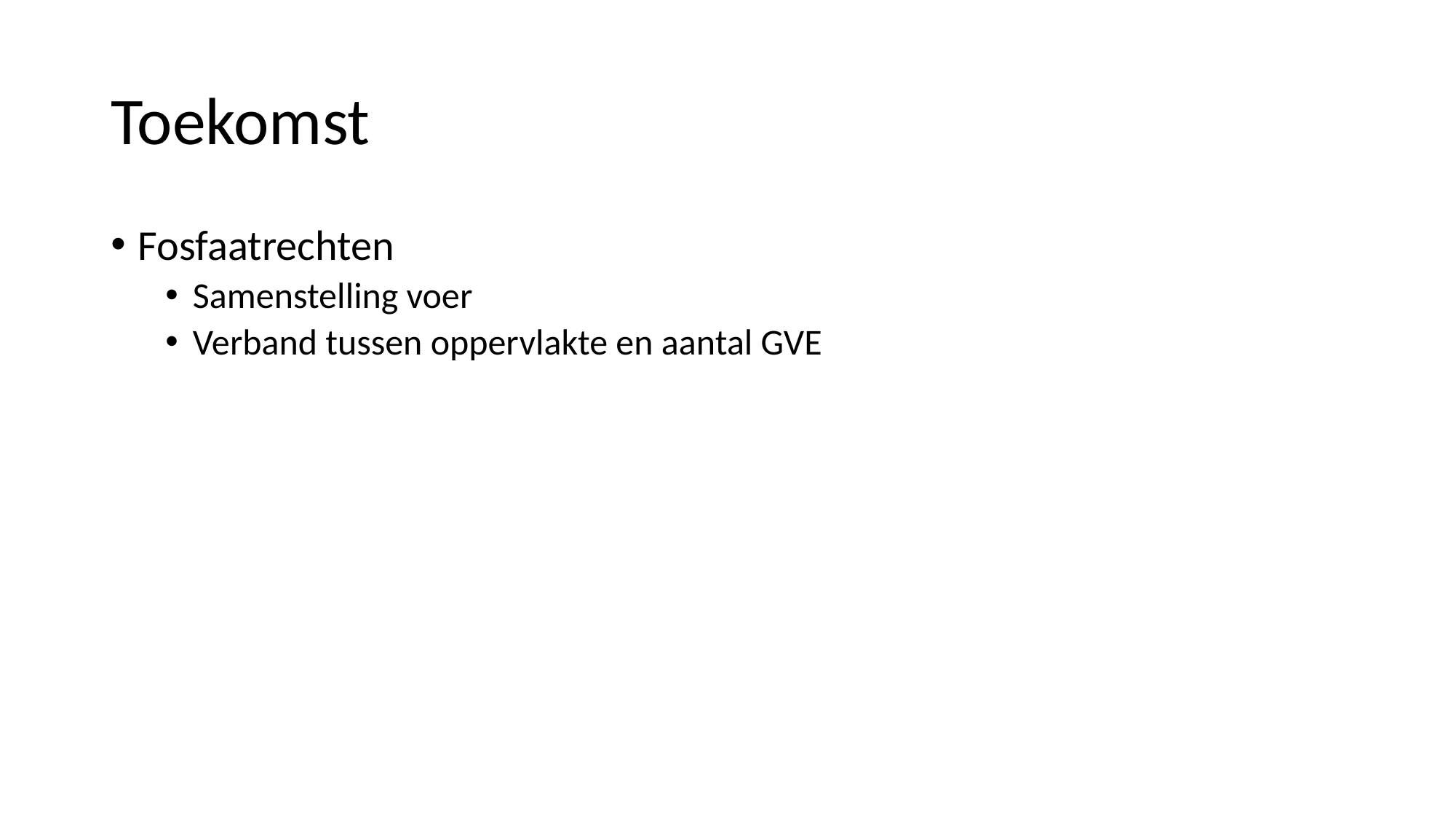

# Toekomst
Fosfaatrechten
Samenstelling voer
Verband tussen oppervlakte en aantal GVE